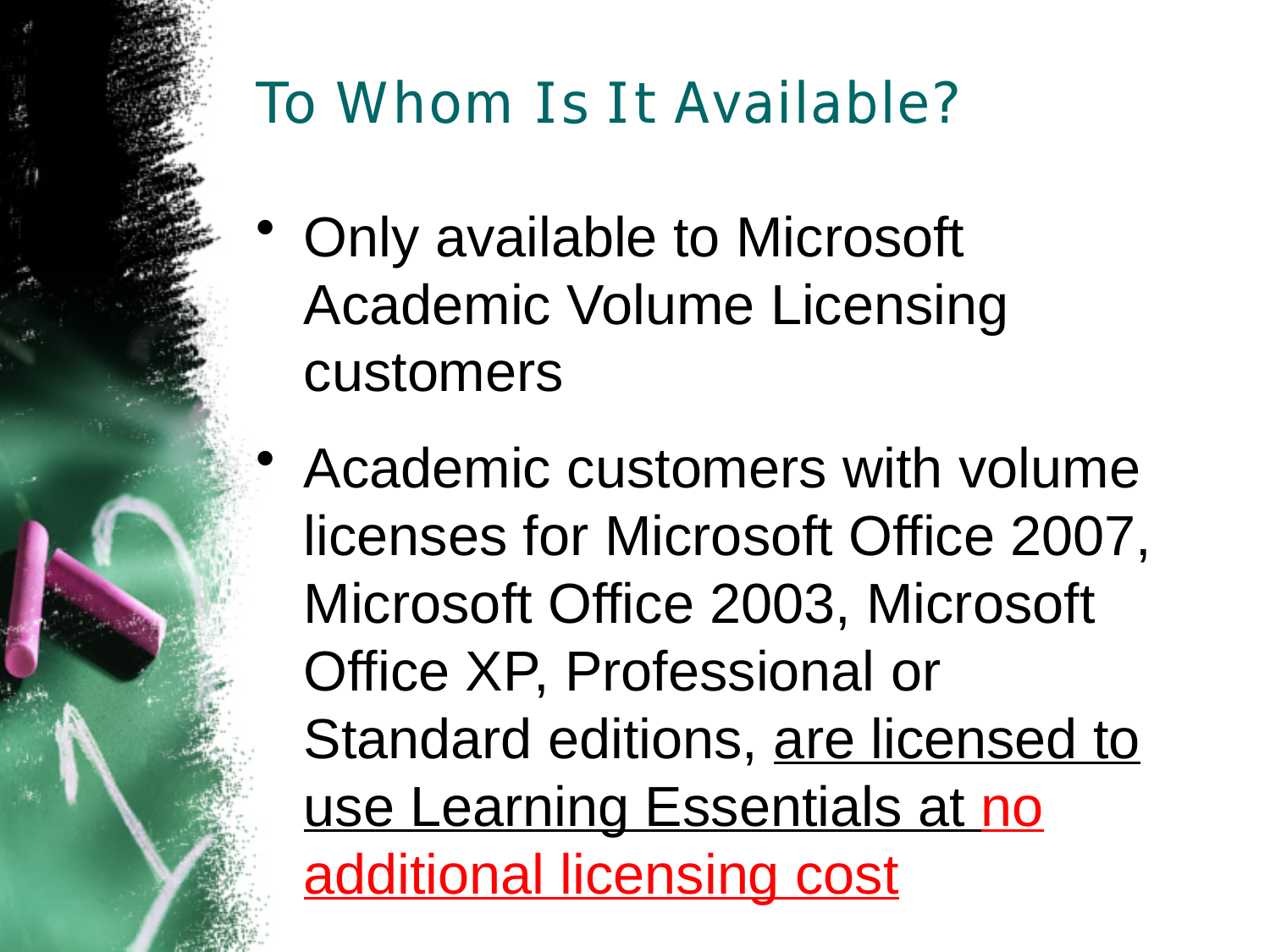

# To Whom Is It Available?
Only available to Microsoft Academic Volume Licensing customers
Academic customers with volume licenses for Microsoft Office 2007, Microsoft Office 2003, Microsoft Office XP, Professional or Standard editions, are licensed to use Learning Essentials at no additional licensing cost